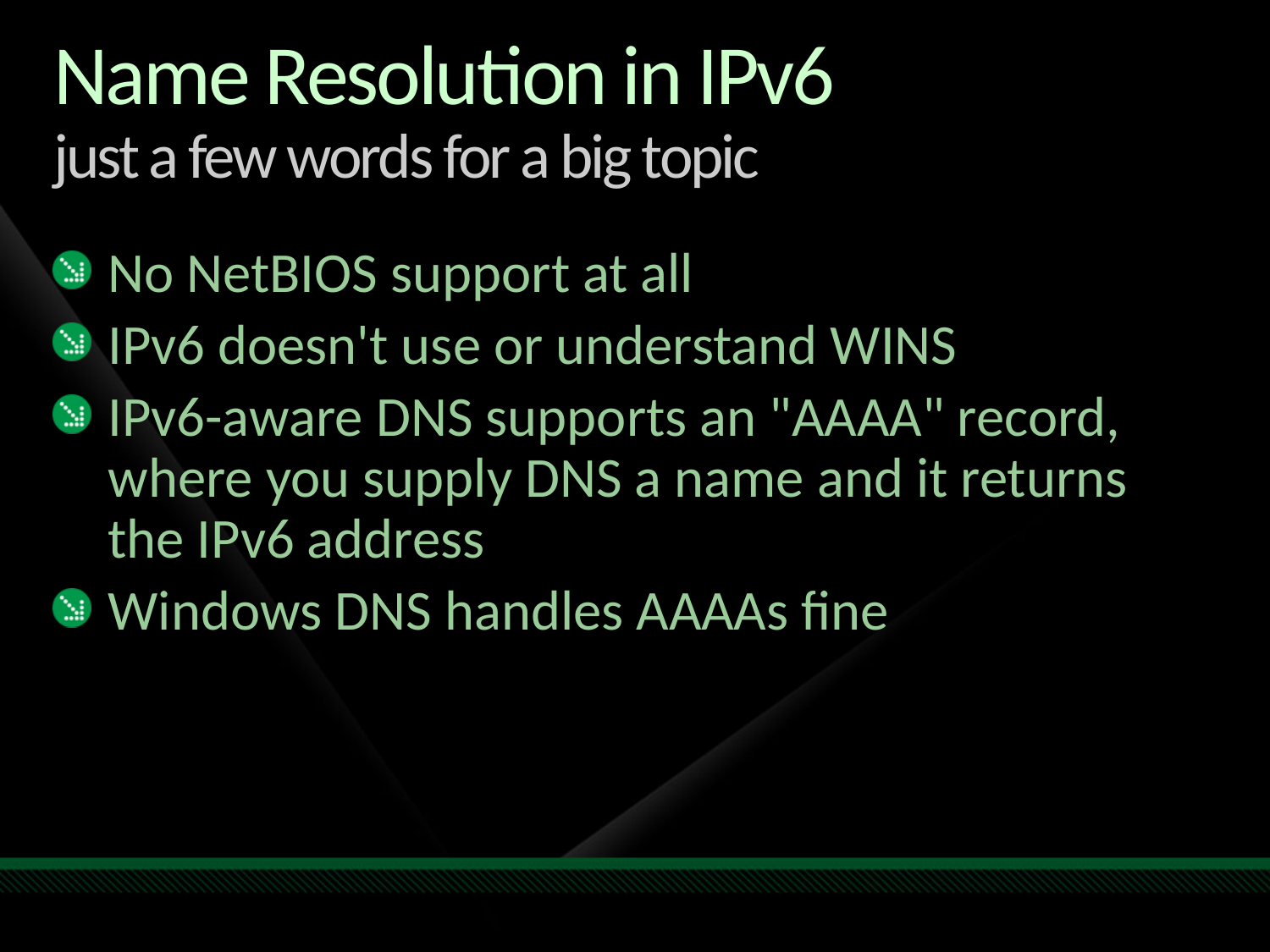

# Name Resolution in IPv6 just a few words for a big topic
No NetBIOS support at all
IPv6 doesn't use or understand WINS
IPv6-aware DNS supports an "AAAA" record, where you supply DNS a name and it returns the IPv6 address
Windows DNS handles AAAAs fine